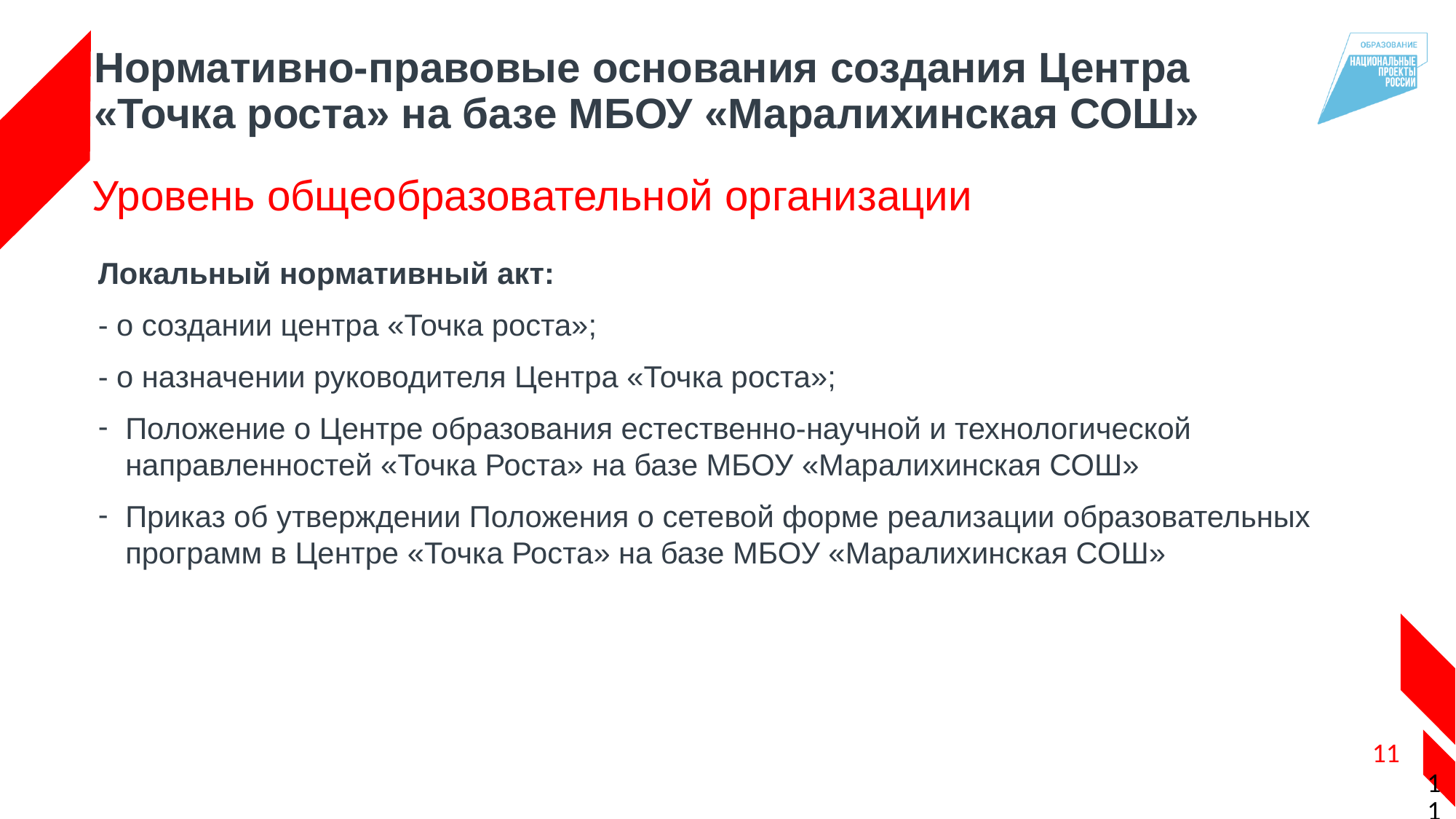

# Нормативно-правовые основания создания Центра «Точка роста» на базе МБОУ «Маралихинская СОШ»
Уровень общеобразовательной организации
Локальный нормативный акт:
- о создании центра «Точка роста»;
- о назначении руководителя Центра «Точка роста»;
Положение о Центре образования естественно-научной и технологической направленностей «Точка Роста» на базе МБОУ «Маралихинская СОШ»
Приказ об утверждении Положения о сетевой форме реализации образовательных программ в Центре «Точка Роста» на базе МБОУ «Маралихинская СОШ»

11